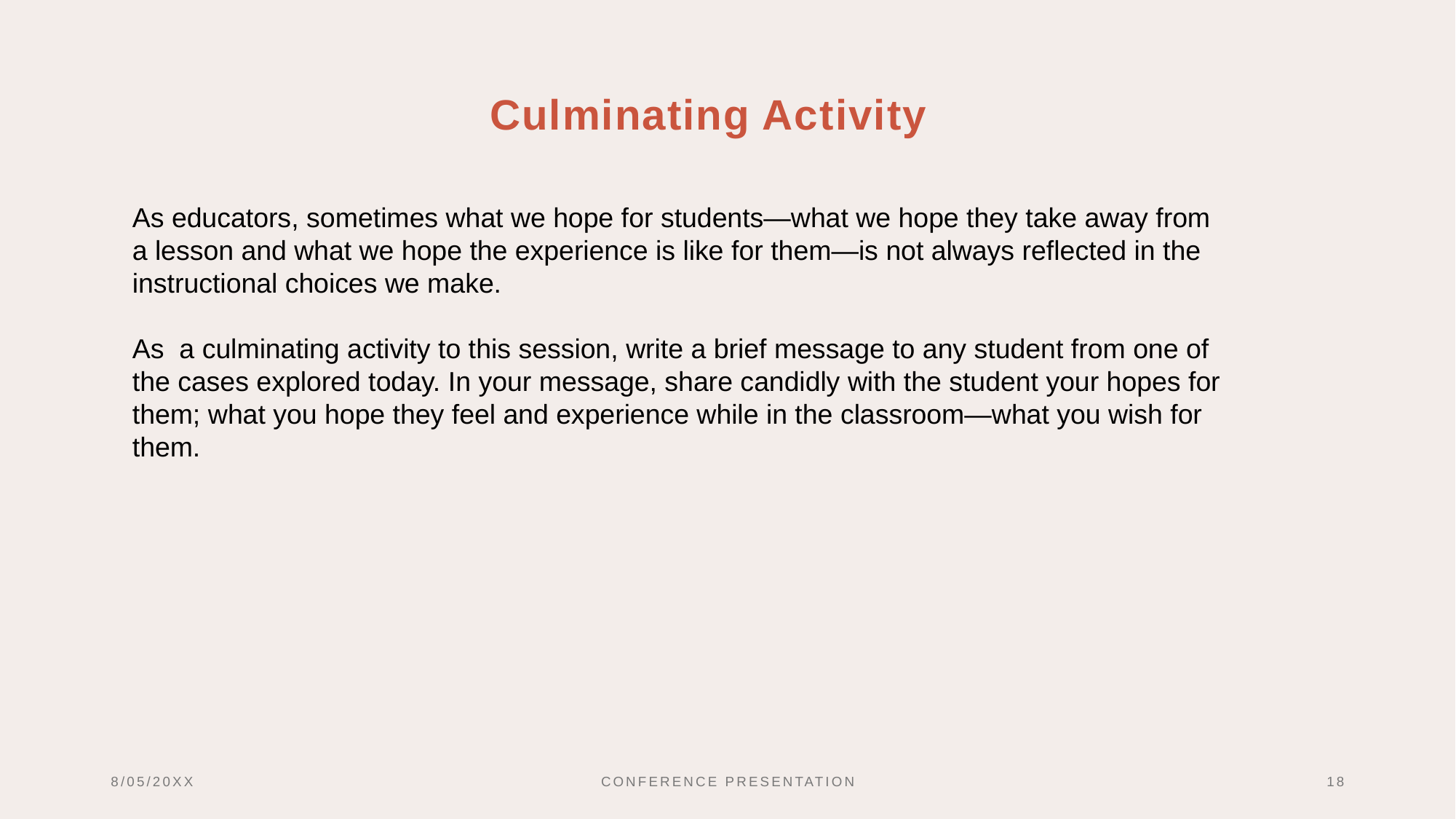

Culminating Activity
As educators, sometimes what we hope for students—what we hope they take away from a lesson and what we hope the experience is like for them—is not always reflected in the instructional choices we make.

As  a culminating activity to this session, write a brief message to any student from one of the cases explored today. In your message, share candidly with the student your hopes for them; what you hope they feel and experience while in the classroom—what you wish for them.

8/05/20XX
Conference Presentation
18